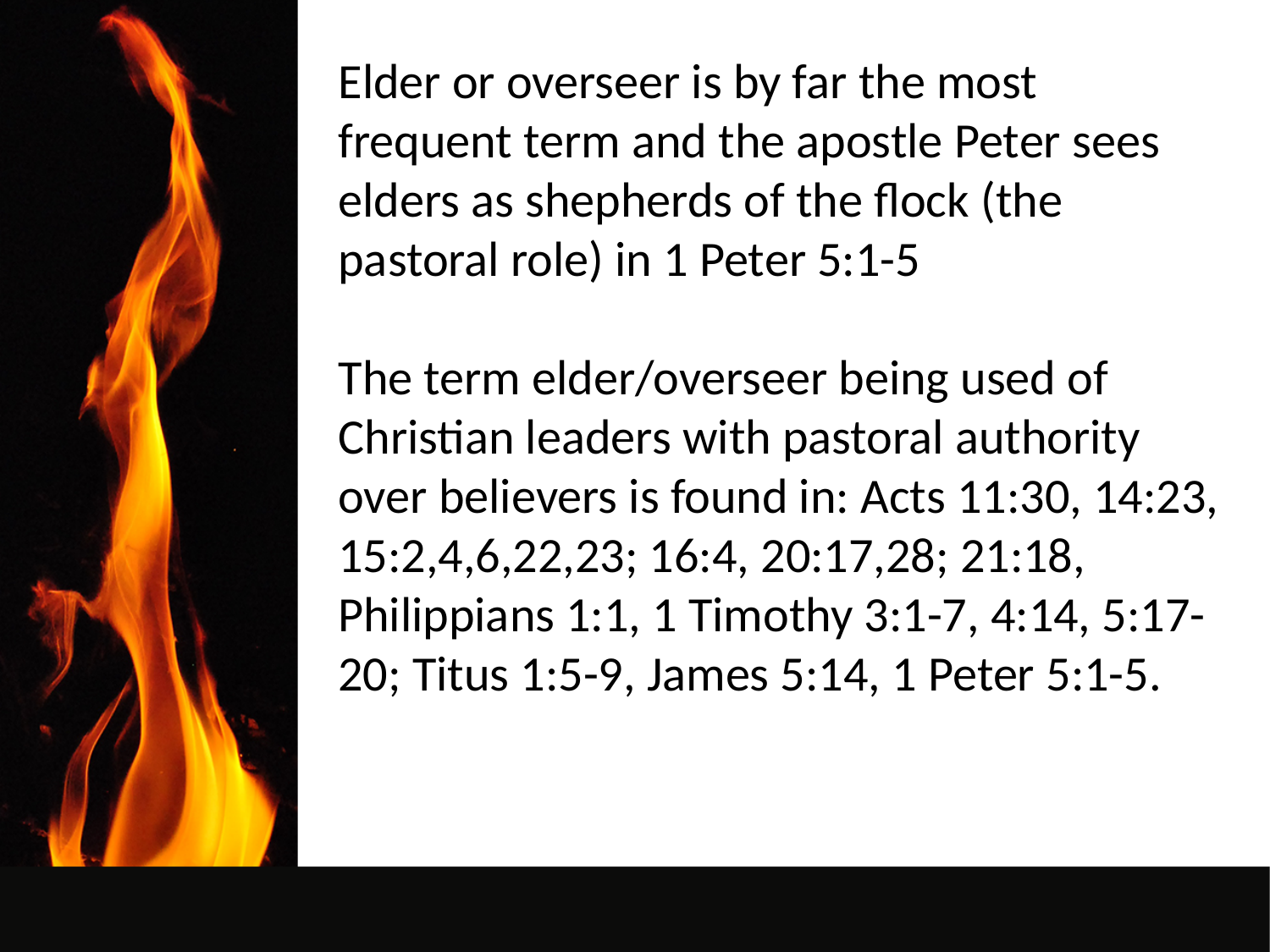

Elder or overseer is by far the most frequent term and the apostle Peter sees elders as shepherds of the flock (the pastoral role) in 1 Peter 5:1-5
The term elder/overseer being used of Christian leaders with pastoral authority over believers is found in: Acts 11:30, 14:23, 15:2,4,6,22,23; 16:4, 20:17,28; 21:18, Philippians 1:1, 1 Timothy 3:1-7, 4:14, 5:17-20; Titus 1:5-9, James 5:14, 1 Peter 5:1-5.